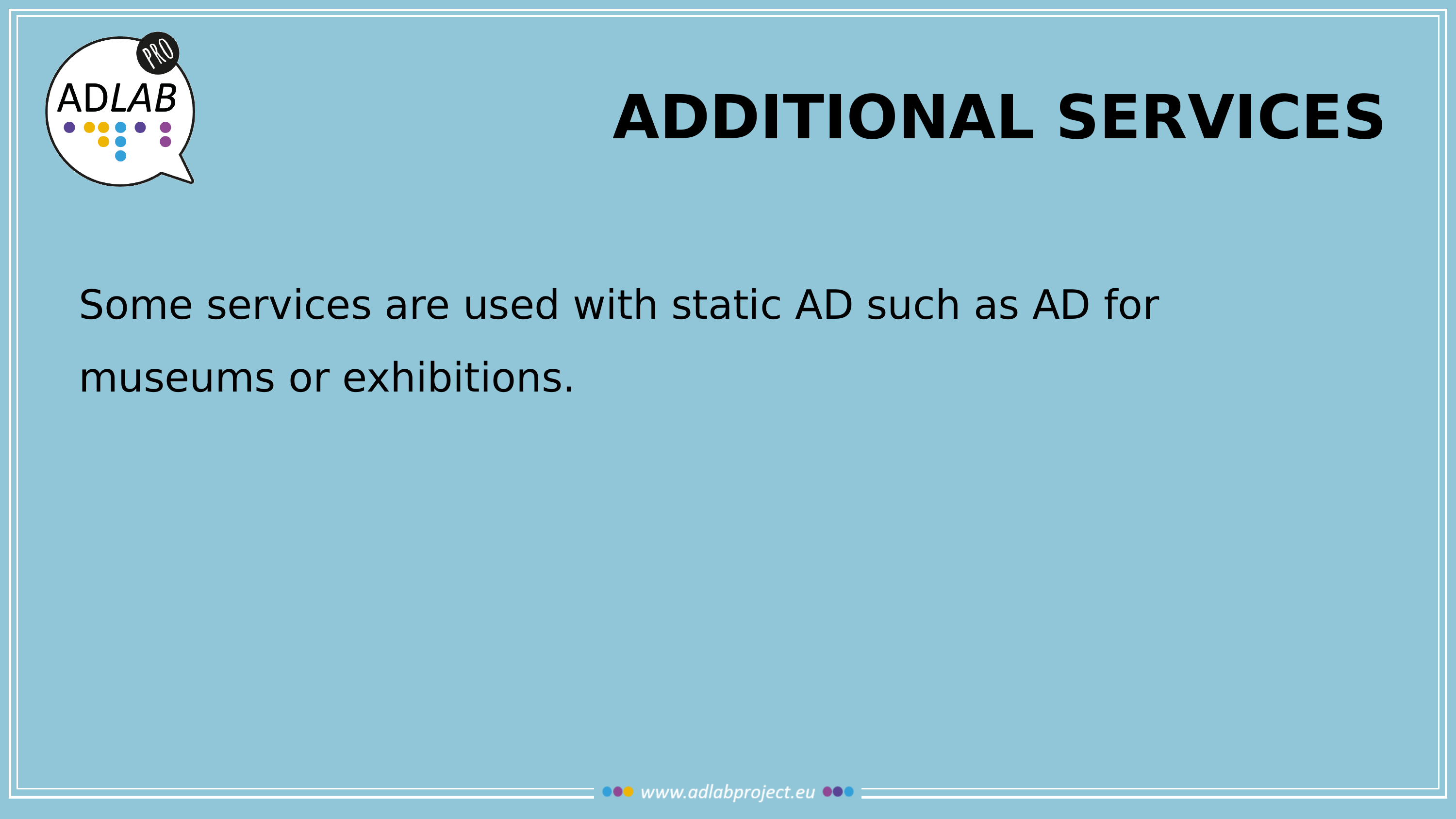

# ADDITIONAL SERVICES
Some services are used with static AD such as AD for museums or exhibitions.